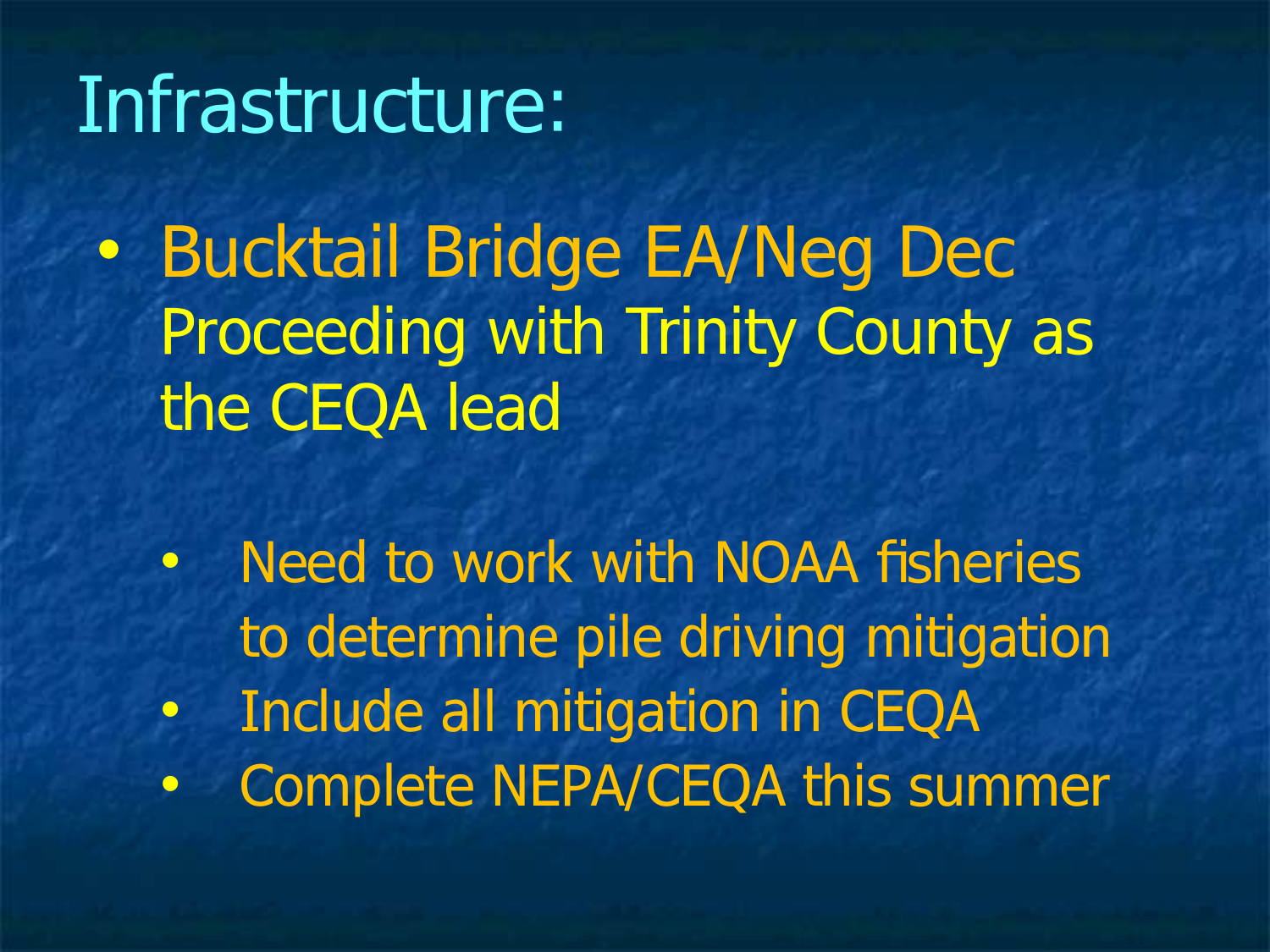

# Infrastructure:
Bucktail Bridge EA/Neg Dec
Proceeding with Trinity County as the CEQA lead
Need to work with NOAA fisheries to determine pile driving mitigation
Include all mitigation in CEQA
Complete NEPA/CEQA this summer